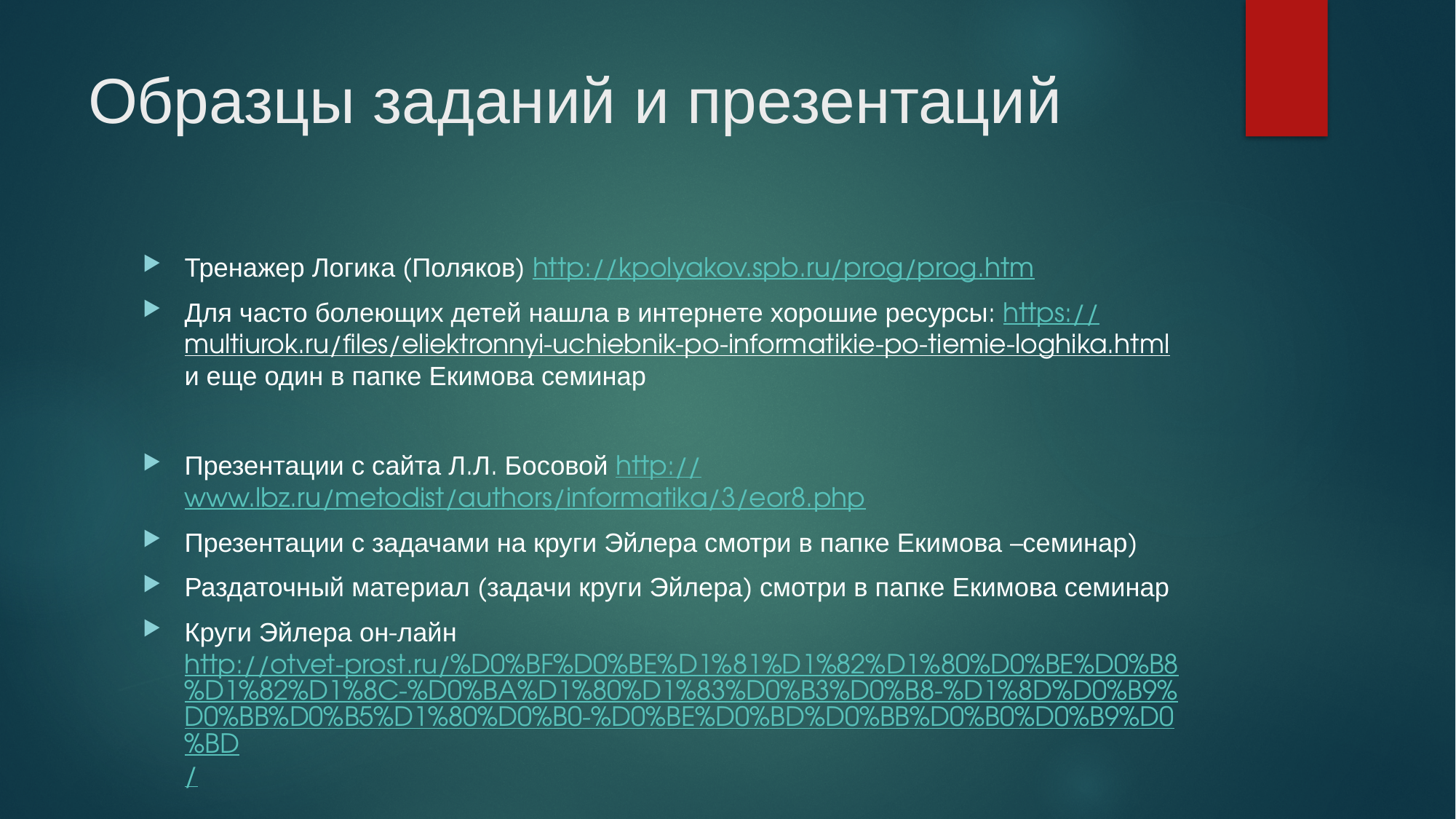

# Образцы заданий и презентаций
Тренажер Логика (Поляков) http://kpolyakov.spb.ru/prog/prog.htm
Для часто болеющих детей нашла в интернете хорошие ресурсы: https://multiurok.ru/files/eliektronnyi-uchiebnik-po-informatikie-po-tiemie-loghika.html и еще один в папке Екимова семинар

Презентации с сайта Л.Л. Босовой http://www.lbz.ru/metodist/authors/informatika/3/eor8.php
Презентации с задачами на круги Эйлера смотри в папке Екимова –семинар)
Раздаточный материал (задачи круги Эйлера) смотри в папке Екимова семинар
Круги Эйлера он-лайн http://otvet-prost.ru/%D0%BF%D0%BE%D1%81%D1%82%D1%80%D0%BE%D0%B8%D1%82%D1%8C-%D0%BA%D1%80%D1%83%D0%B3%D0%B8-%D1%8D%D0%B9%D0%BB%D0%B5%D1%80%D0%B0-%D0%BE%D0%BD%D0%BB%D0%B0%D0%B9%D0%BD/